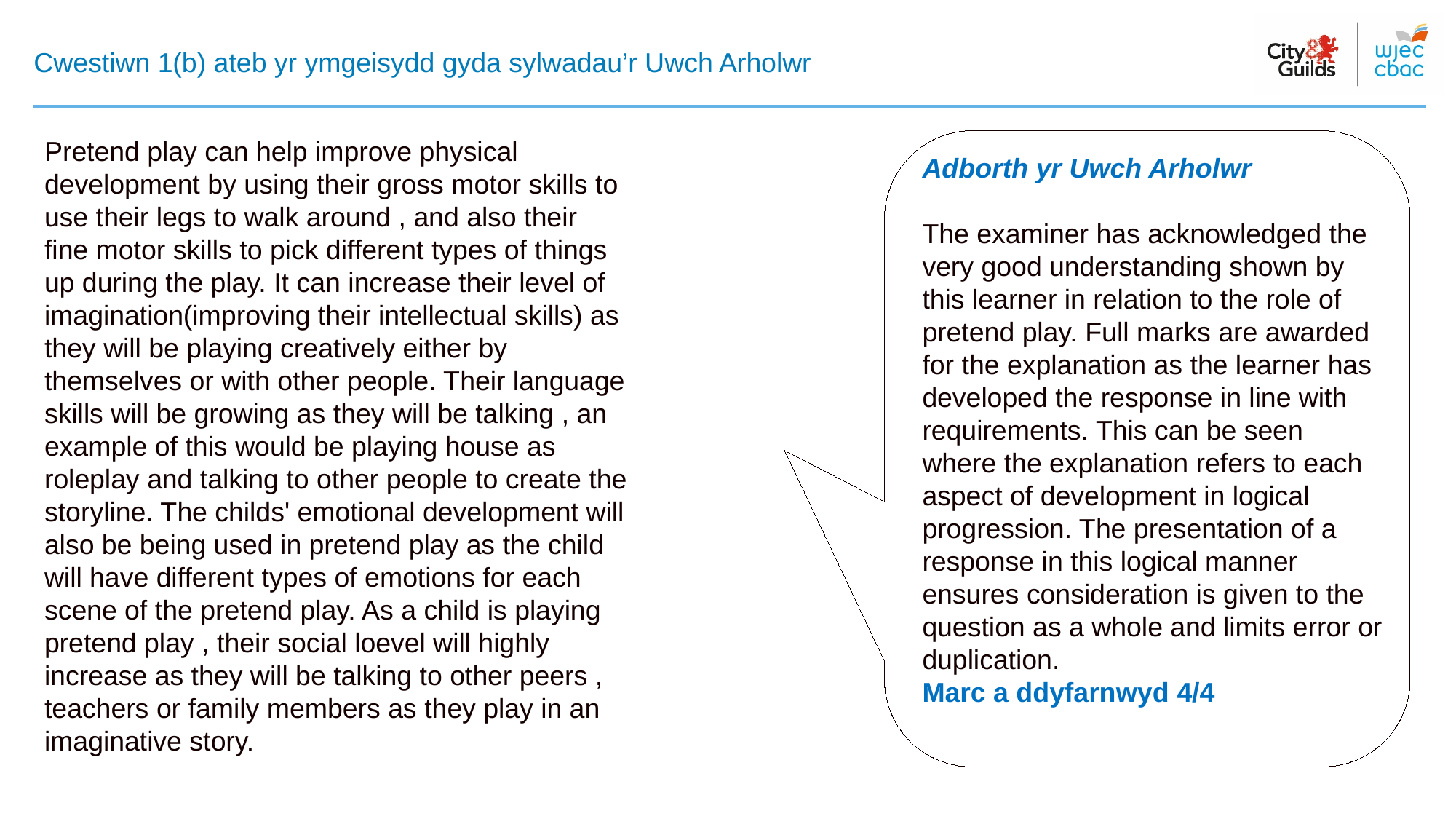

# Cwestiwn 1(b) ateb yr ymgeisydd gyda sylwadau’r Uwch Arholwr
Pretend play can help improve physical development by using their gross motor skills to use their legs to walk around , and also their fine motor skills to pick different types of things up during the play. It can increase their level of imagination(improving their intellectual skills) as they will be playing creatively either by themselves or with other people. Their language skills will be growing as they will be talking , an example of this would be playing house as roleplay and talking to other people to create the storyline. The childs' emotional development will also be being used in pretend play as the child will have different types of emotions for each scene of the pretend play. As a child is playing pretend play , their social loevel will highly increase as they will be talking to other peers , teachers or family members as they play in an imaginative story.

Adborth yr Uwch Arholwr
The examiner has acknowledged the very good understanding shown by this learner in relation to the role of pretend play. Full marks are awarded for the explanation as the learner has developed the response in line with requirements. This can be seen where the explanation refers to each aspect of development in logical progression. The presentation of a response in this logical manner ensures consideration is given to the question as a whole and limits error or duplication.
Marc a ddyfarnwyd 4/4